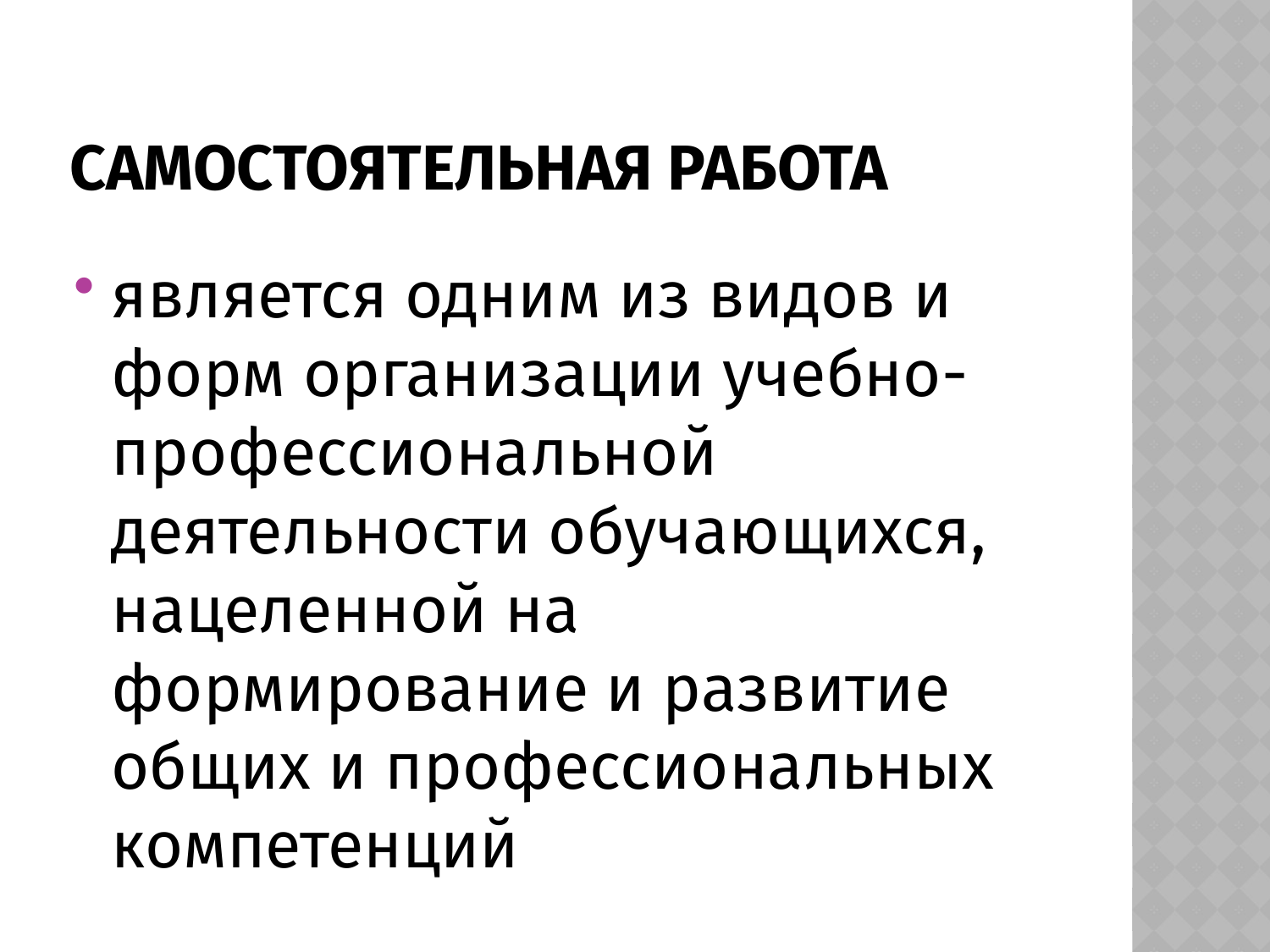

# Самостоятельная работа
является одним из видов и форм организации учебно-профессиональной деятельности обучающихся, нацеленной на формирование и развитие общих и профессиональных компетенций